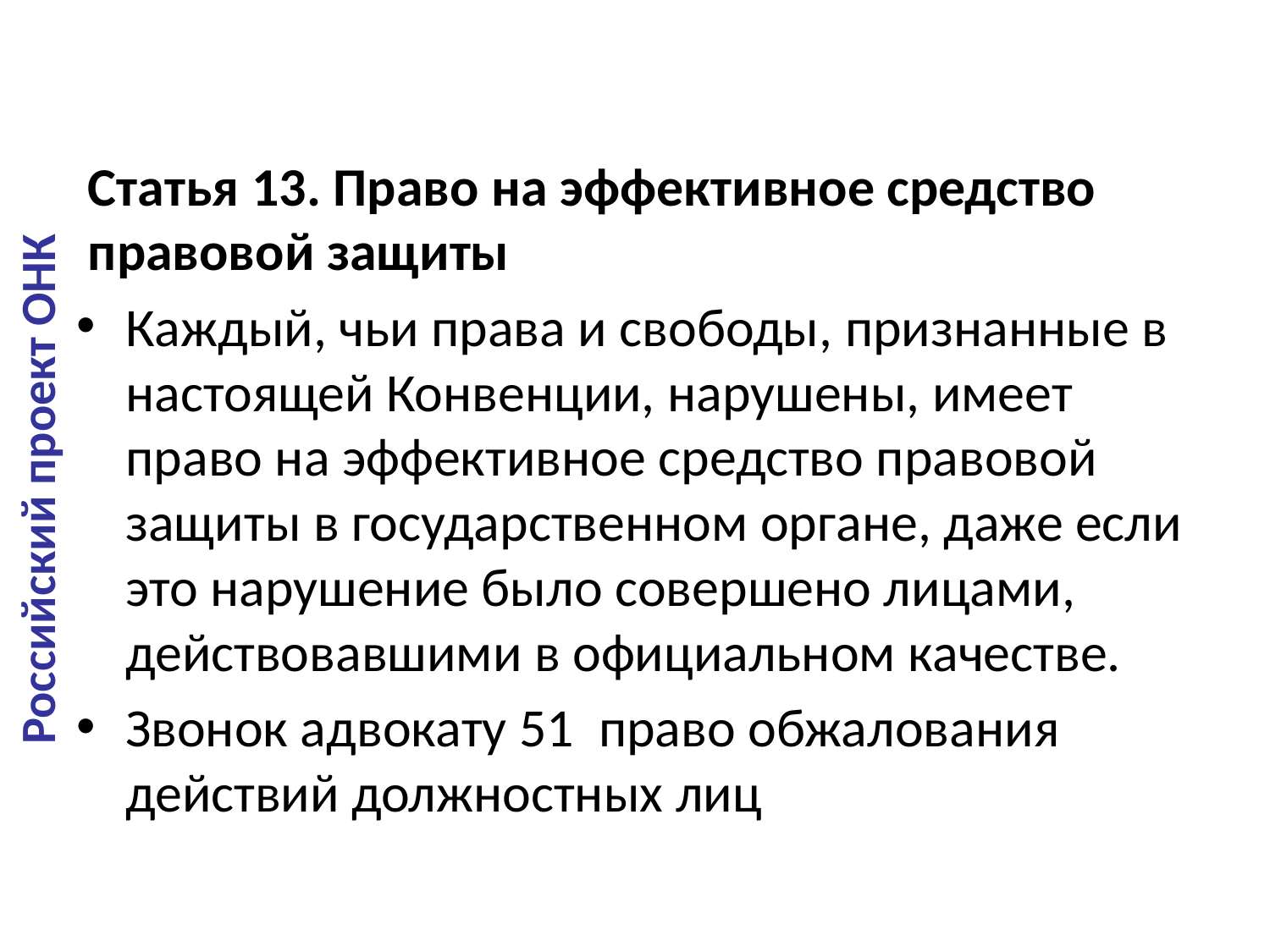

Статья 13. Право на эффективное средство правовой защиты
Каждый, чьи права и свободы, признанные в настоящей Конвенции, нарушены, имеет право на эффективное средство правовой защиты в государственном органе, даже если это нарушение было совершено лицами, действовавшими в официальном качестве.
Звонок адвокату 51  право обжалования  действий должностных лиц

Российский проект ОНК